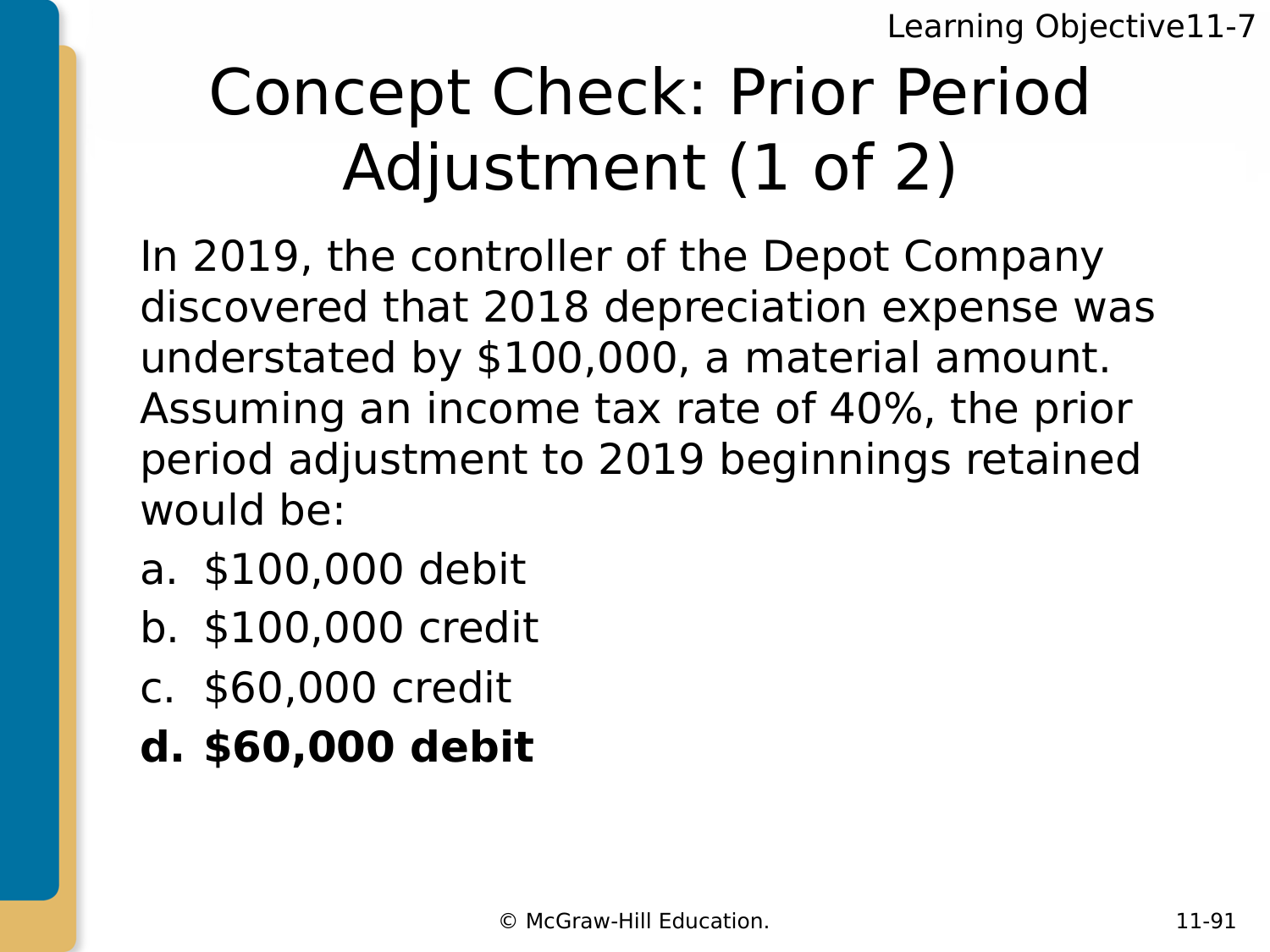

Learning Objective11-7
# Concept Check: Prior Period Adjustment (1 of 2)
In 2019, the controller of the Depot Company discovered that 2018 depreciation expense was understated by $100,000, a material amount. Assuming an income tax rate of 40%, the prior period adjustment to 2019 beginnings retained would be:
$100,000 debit
$100,000 credit
$60,000 credit
$60,000 debit